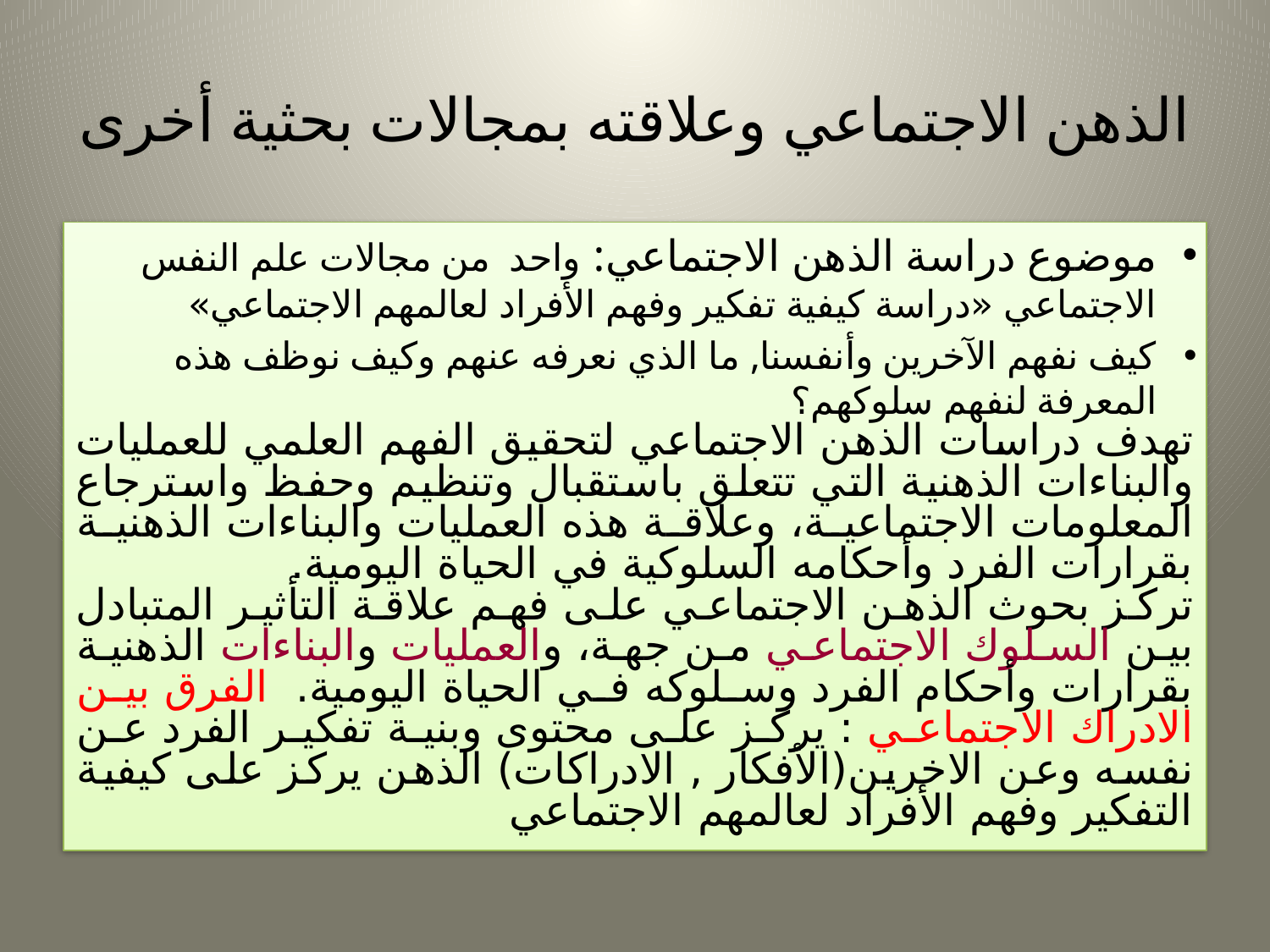

# الذهن الاجتماعي وعلاقته بمجالات بحثية أخرى
موضوع دراسة الذهن الاجتماعي: واحد  من مجالات علم النفس الاجتماعي «دراسة كيفية تفكير وفهم الأفراد لعالمهم الاجتماعي»
كيف نفهم الآخرين وأنفسنا, ما الذي نعرفه عنهم وكيف نوظف هذه المعرفة لنفهم سلوكهم؟
تهدف دراسات الذهن الاجتماعي لتحقيق الفهم العلمي للعمليات والبناءات الذهنية التي تتعلق باستقبال وتنظيم وحفظ واسترجاع المعلومات الاجتماعية، وعلاقة هذه العمليات والبناءات الذهنية بقرارات الفرد وأحكامه السلوكية في الحياة اليومية.
تركز بحوث الذهن الاجتماعي على فهم علاقة التأثير المتبادل بين السلوك الاجتماعي من جهة، والعمليات والبناءات الذهنية بقرارات وأحكام الفرد وسلوكه في الحياة اليومية.  الفرق بين الادراك الاجتماعي : يركز على محتوى وبنية تفكير الفرد عن نفسه وعن الاخرين(الأفكار , الادراكات) الذهن يركز على كيفية التفكير وفهم الأفراد لعالمهم الاجتماعي